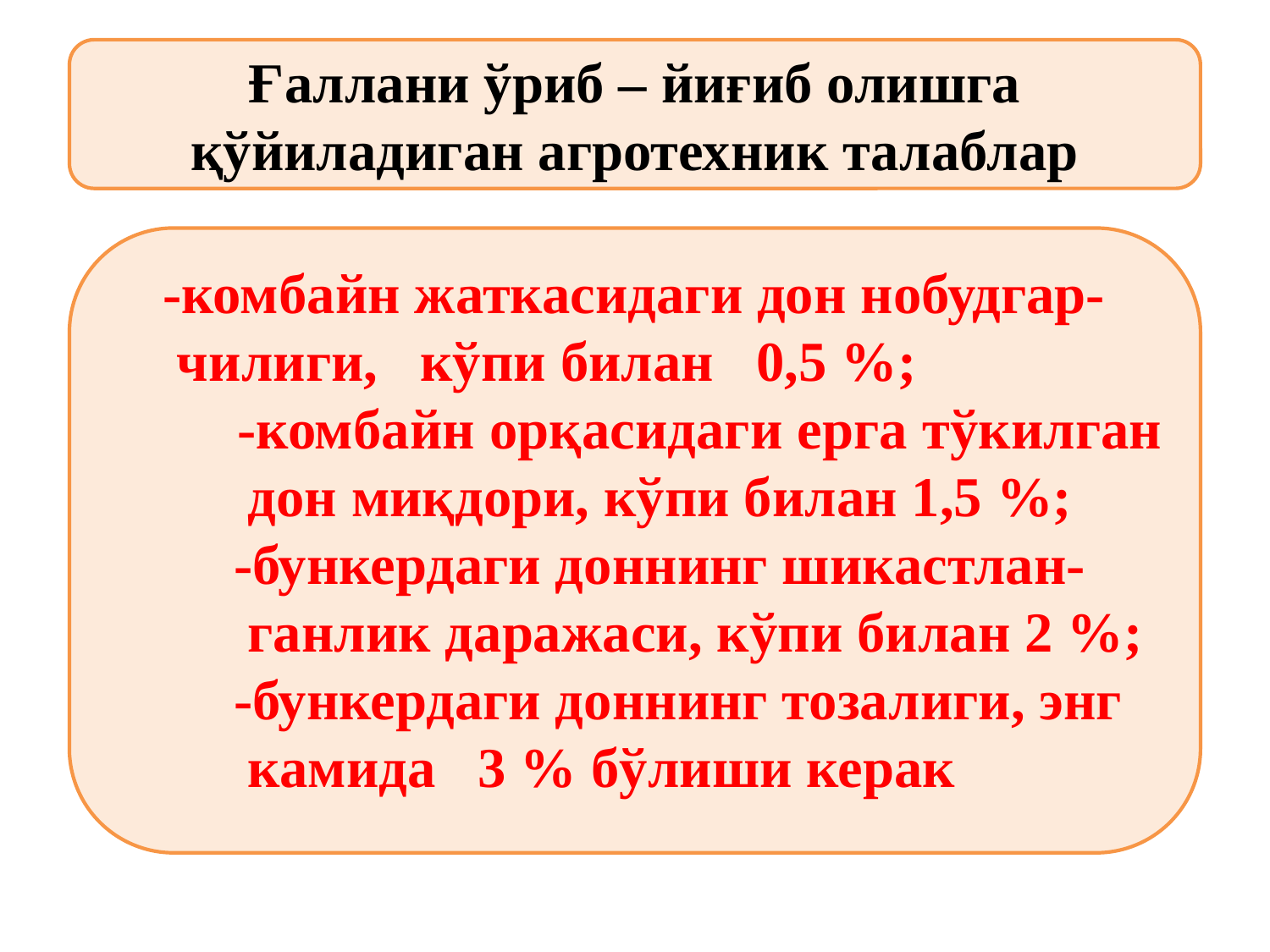

Ғаллани ўриб – йиғиб олишга қўйиладиган агротехник талаблар

  -комбайн жаткасидаги дон нобудгар-
   чилиги,   кўпи билан   0,5 %;
       -комбайн орқасидаги ерга тўкилган
        дон миқдори, кўпи билан 1,5 %;
       -бункердаги доннинг шикастлан-
        ганлик даражаси, кўпи билан 2 %;
       -бункердаги доннинг тозалиги, энг
        камида   3 % бўлиши керак